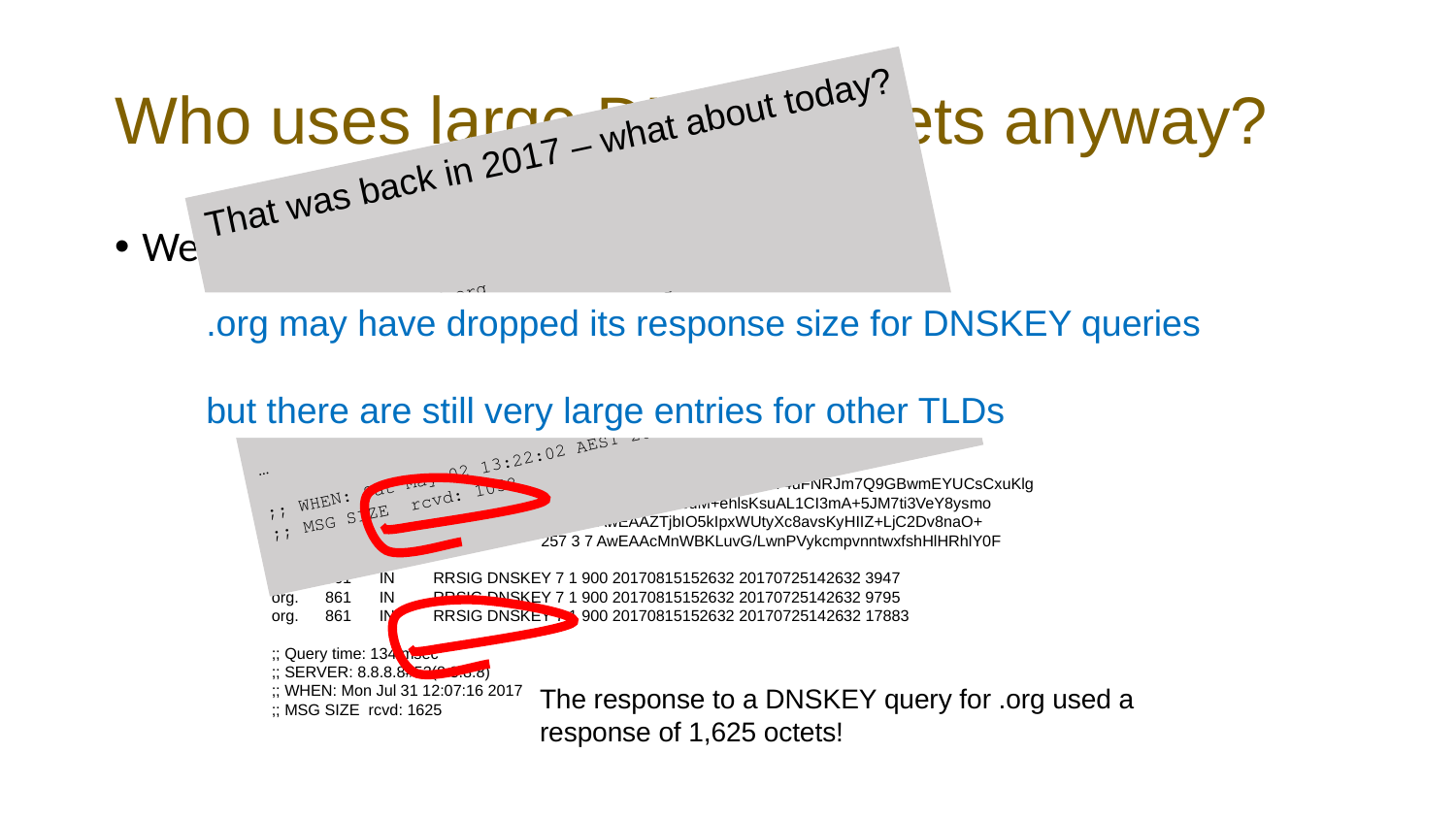

# Who uses large DNS packets anyway?
That was back in 2017 – what about today?

$ dig +dnssec DNSKEY org

; <<>> DiG 9.16.2 <<>> +dnssec DNSKEY org
;; global options: +cmd
;; Got answer:

…

;; WHEN: Sat May 02 13:22:02 AEST 2020
;; MSG SIZE  rcvd: 1058

Well, the DNS is a good place to start looking!
$ dig +dnssec DNSKEY org
; <<>> DiG 9.8.3-P1 <<>> +dnssec DNSKEY org
;; global options: +cmd
;; Got answer:
;; ->>HEADER<<- opcode: QUERY, status: NOERROR, id: 21353
;; flags: qr rd ra ad; QUERY: 1, ANSWER: 7, AUTHORITY: 0, ADDITIONAL: 1

;; OPT PSEUDOSECTION:
; EDNS: version: 0, flags: do; udp: 512;
; QUESTION SECTION:
;org.	IN	DNSKEY

;; ANSWER SECTION:
org.	861	IN	DNSKEY	256 3 7 AwEAAXxsMmN/JgpEE9Y4uFNRJm7Q9GBwmEYUCsCxuKlg
org.	861	IN	DNSKEY	256 3 7 AwEAAayiVbuM+ehlsKsuAL1CI3mA+5JM7ti3VeY8ysmo
org.	861	IN	DNSKEY	257 3 7 AwEAAZTjbIO5kIpxWUtyXc8avsKyHIIZ+LjC2Dv8naO+
org.	861	IN	DNSKEY	257 3 7 AwEAAcMnWBKLuvG/LwnPVykcmpvnntwxfshHlHRhlY0F

org.	861	IN	RRSIG	DNSKEY 7 1 900 20170815152632 20170725142632 3947
org.	861	IN	RRSIG	DNSKEY 7 1 900 20170815152632 20170725142632 9795
org.	861	IN	RRSIG	DNSKEY 7 1 900 20170815152632 20170725142632 17883

;; Query time: 134 msec
;; SERVER: 8.8.8.8#53(8.8.8.8)
;; WHEN: Mon Jul 31 12:07:16 2017
;; MSG SIZE  rcvd: 1625
.org may have dropped its response size for DNSKEY queries

but there are still very large entries for other TLDs

The response to a DNSKEY query for .org used a response of 1,625 octets!